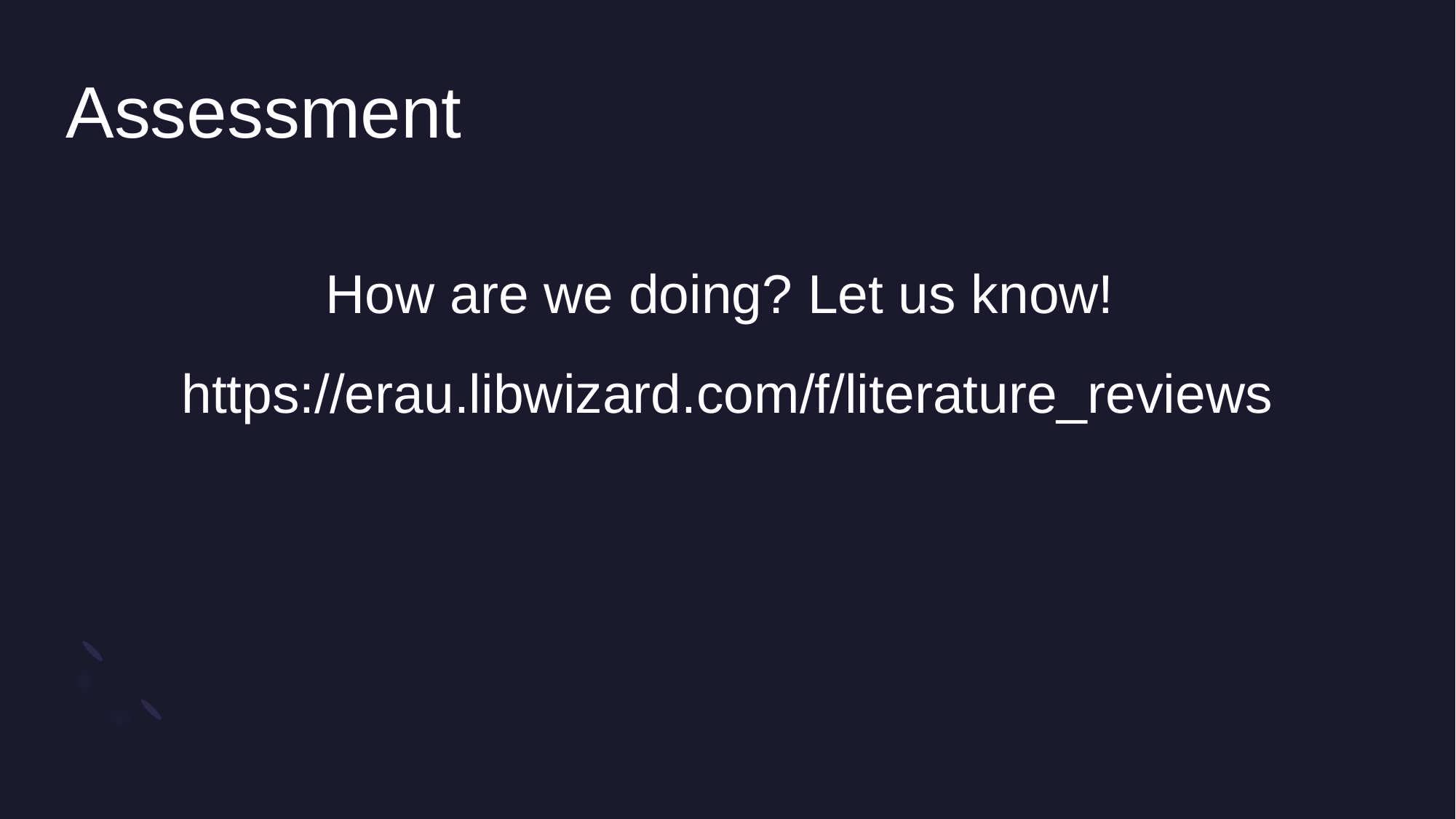

# Assessment
How are we doing? Let us know!
https://erau.libwizard.com/f/literature_reviews